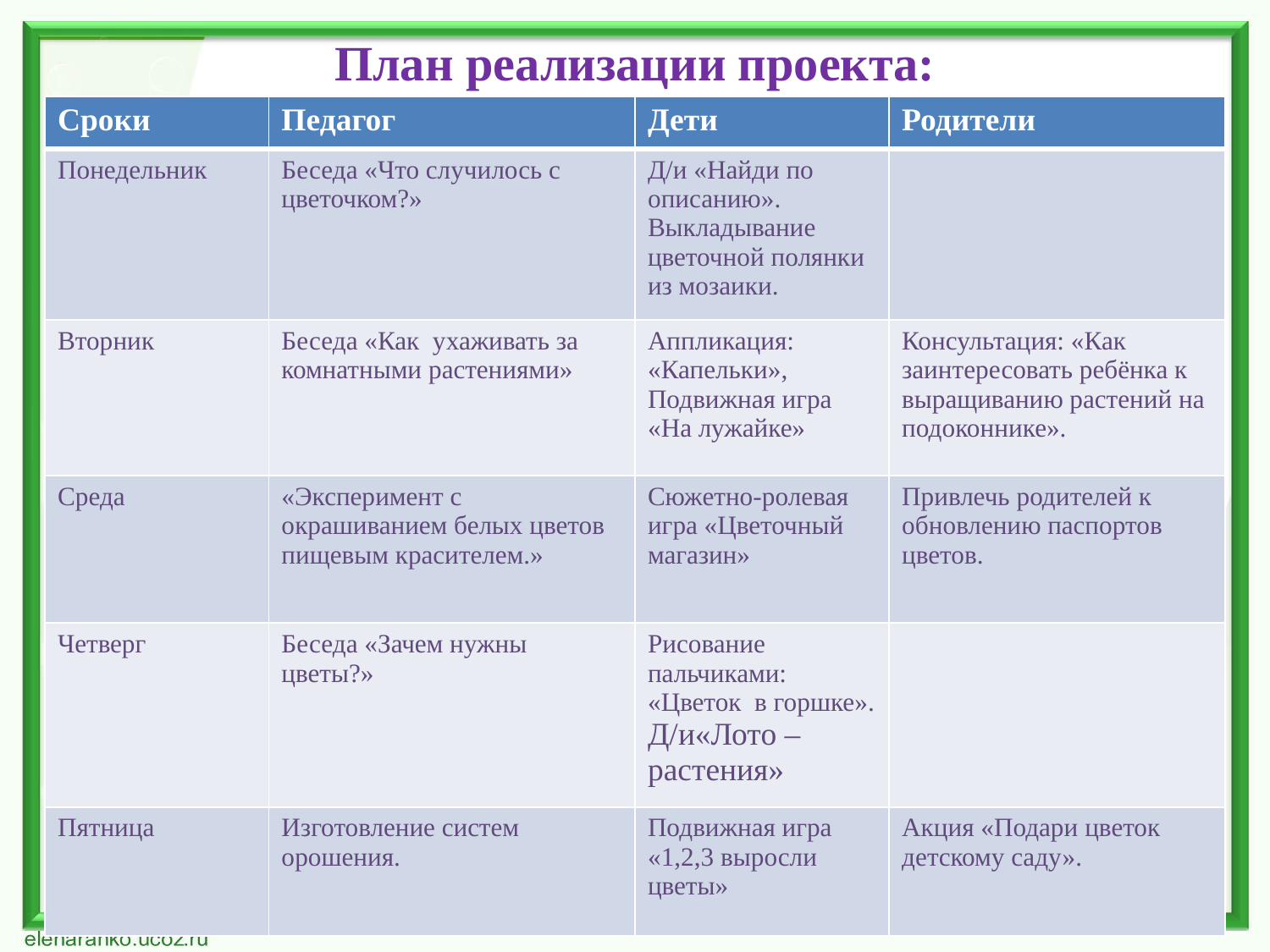

План реализации проекта:

| Сроки | Педагог | Дети | Родители |
| --- | --- | --- | --- |
| Понедельник | Беседа «Что случилось с цветочком?» | Д/и «Найди по описанию». Выкладывание цветочной полянки из мозаики. |  |
| Вторник | Беседа «Как ухаживать за комнатными растениями» | Аппликация: «Капельки», Подвижная игра «На лужайке» | Консультация: «Как заинтересовать ребёнка к выращиванию растений на подоконнике». |
| Среда | «Эксперимент с окрашиванием белых цветов пищевым красителем.» | Сюжетно-ролевая игра «Цветочный магазин» | Привлечь родителей к обновлению паспортов цветов. |
| Четверг | Беседа «Зачем нужны цветы?» | Рисование пальчиками: «Цветок в горшке». Д/и«Лото – растения» |  |
| Пятница | Изготовление систем орошения. | Подвижная игра «1,2,3 выросли цветы» | Акция «Подари цветок детскому саду». |